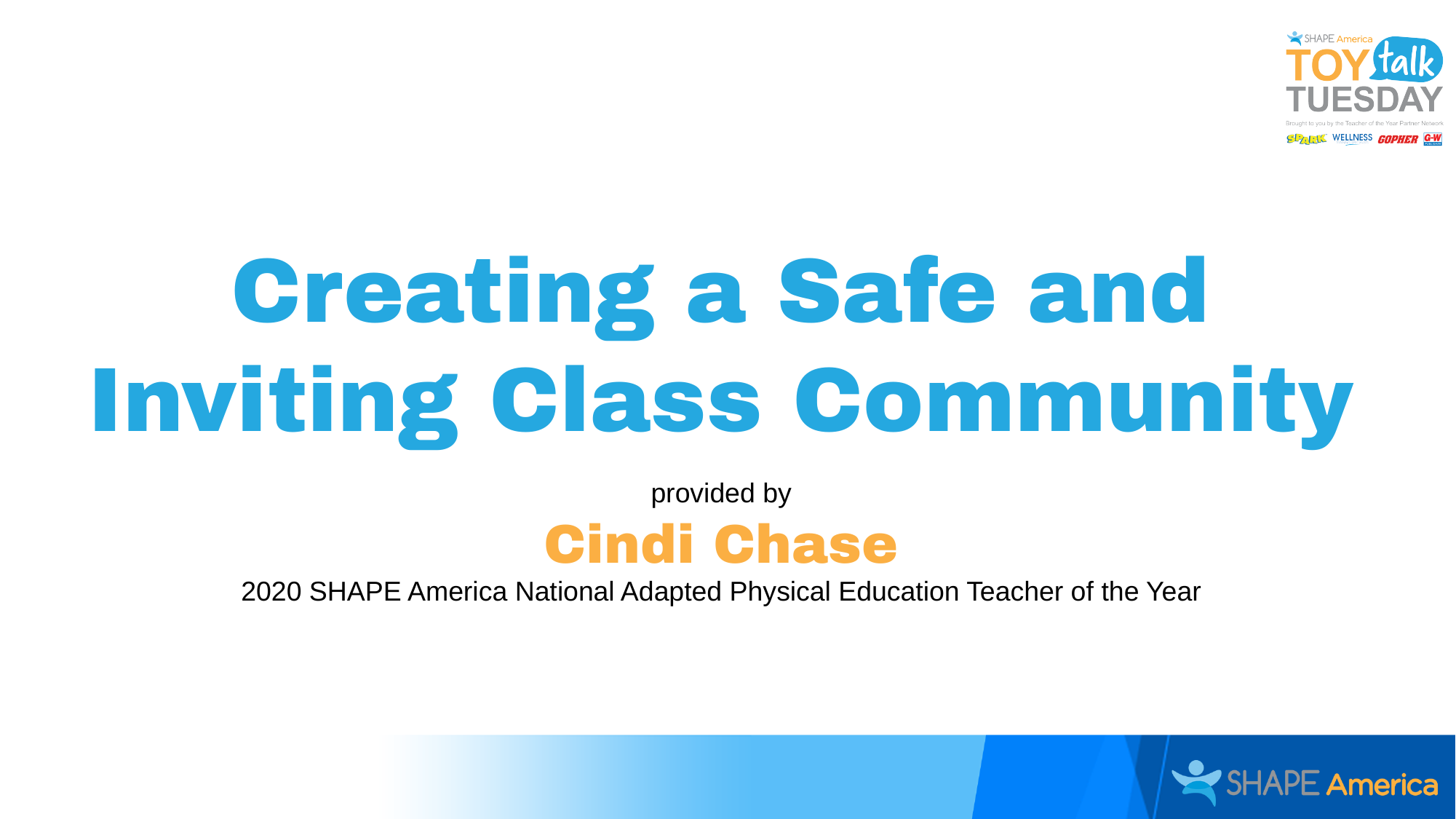

# Creating a Safe and Inviting Class Community
provided by
Cindi Chase
2020 SHAPE America National Adapted Physical Education Teacher of the Year